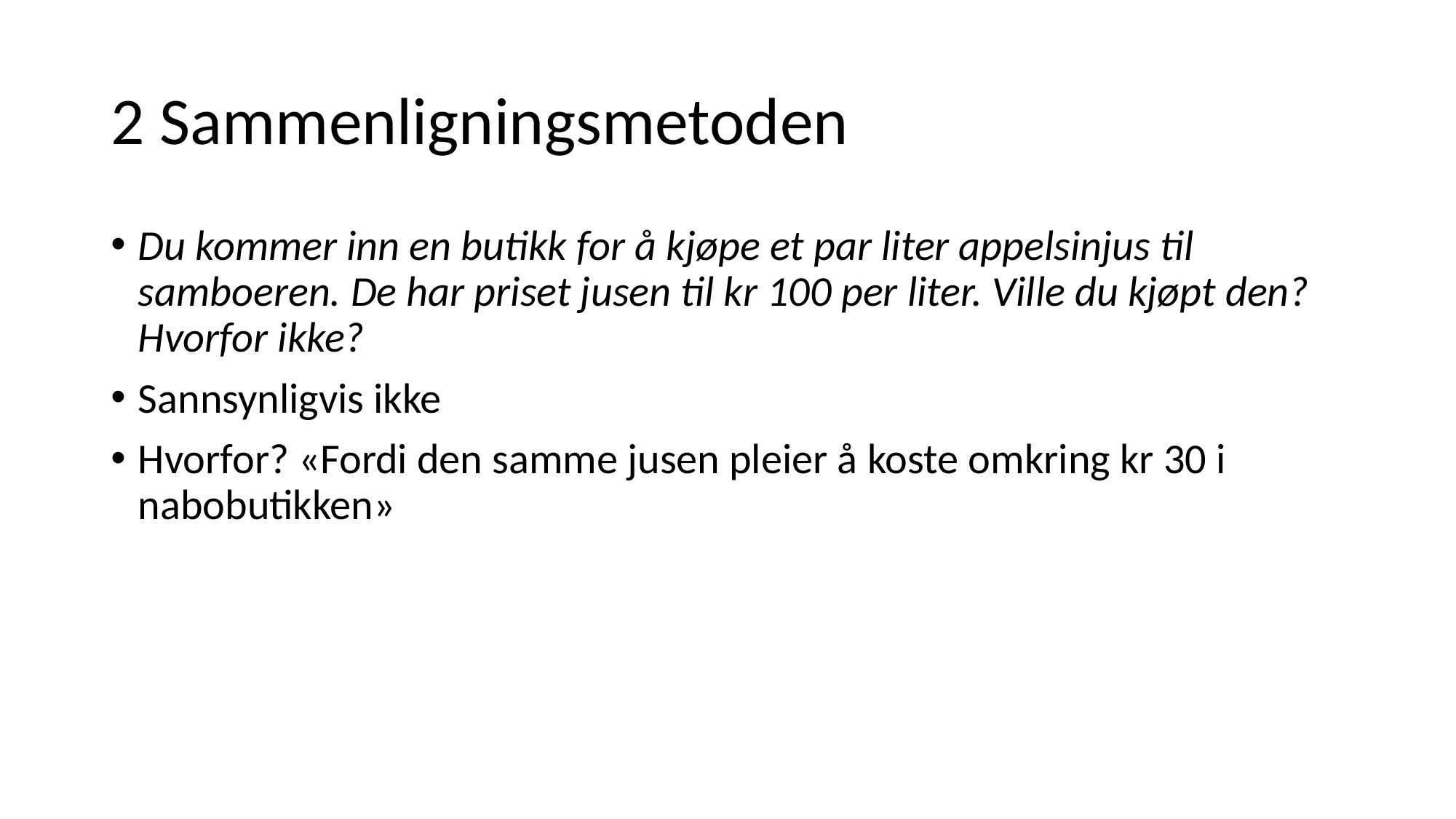

# 2 Sammenligningsmetoden
Du kommer inn en butikk for å kjøpe et par liter appelsinjus til samboeren. De har priset jusen til kr 100 per liter. Ville du kjøpt den? Hvorfor ikke?
Sannsynligvis ikke
Hvorfor? «Fordi den samme jusen pleier å koste omkring kr 30 i nabobutikken»